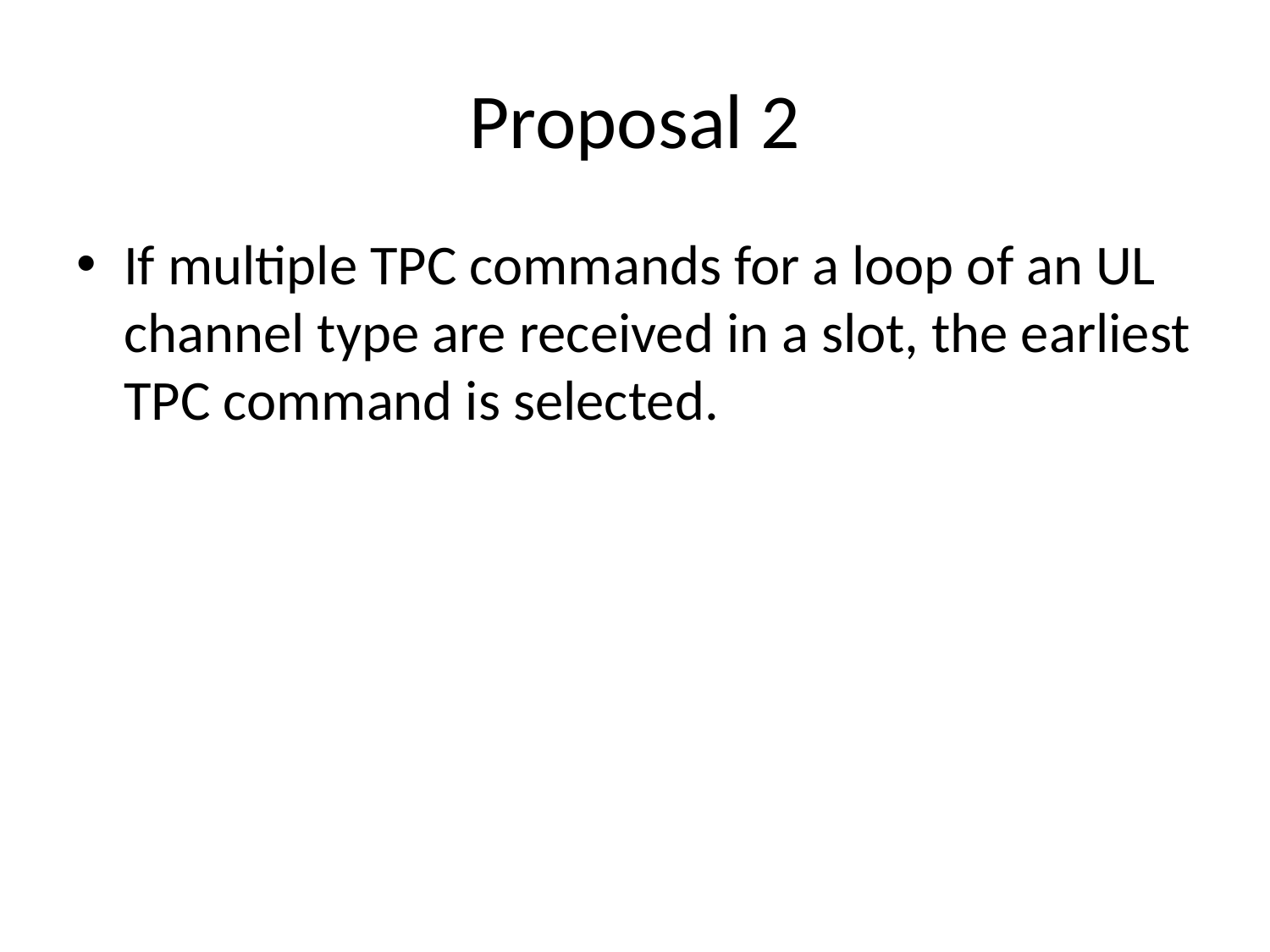

# Proposal 2
If multiple TPC commands for a loop of an UL channel type are received in a slot, the earliest TPC command is selected.